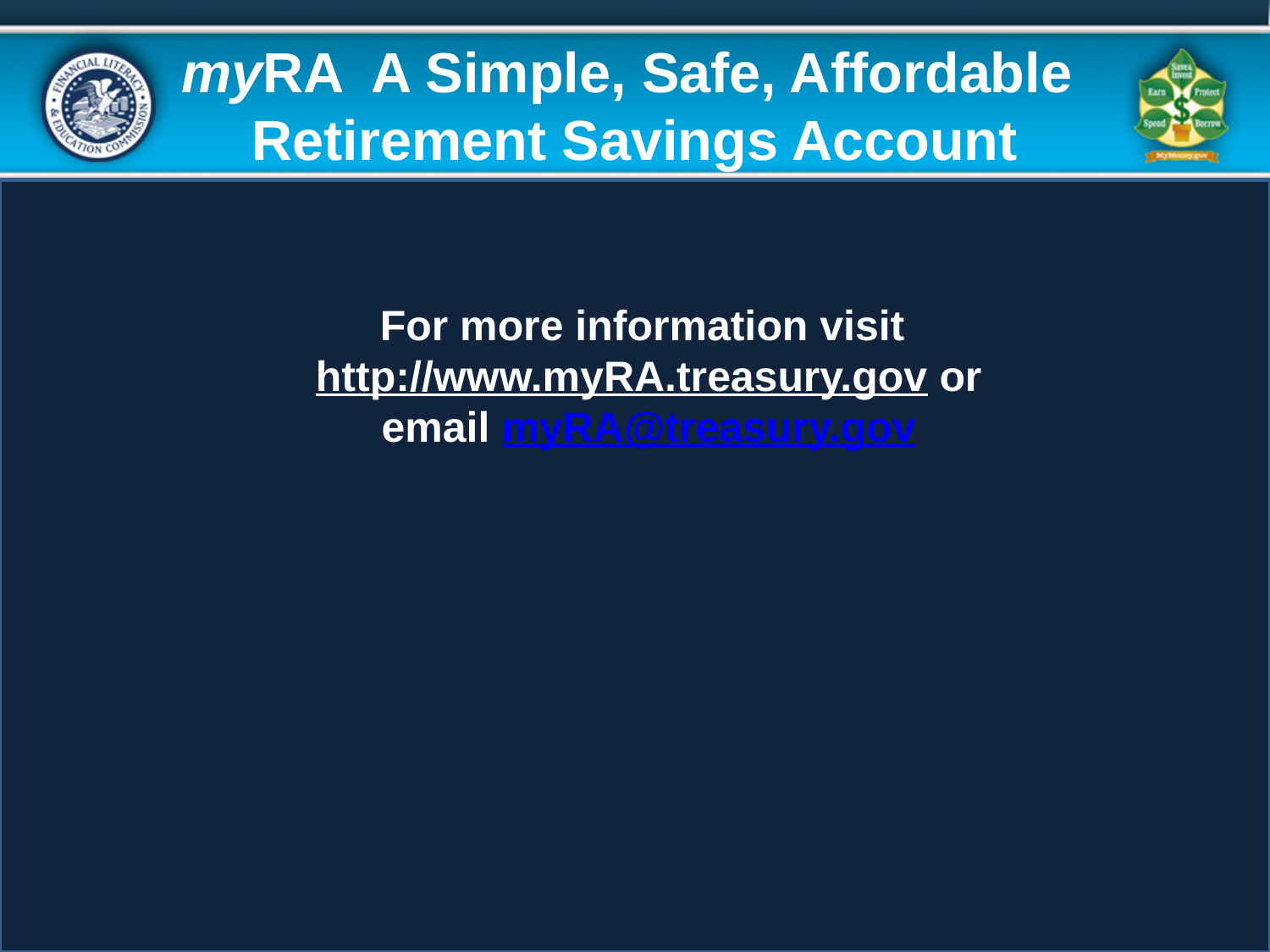

# myRA  A Simple, Safe, Affordable Retirement Savings Account

For more information visit
http://www.myRA.treasury.gov or email myRA@treasury.gov